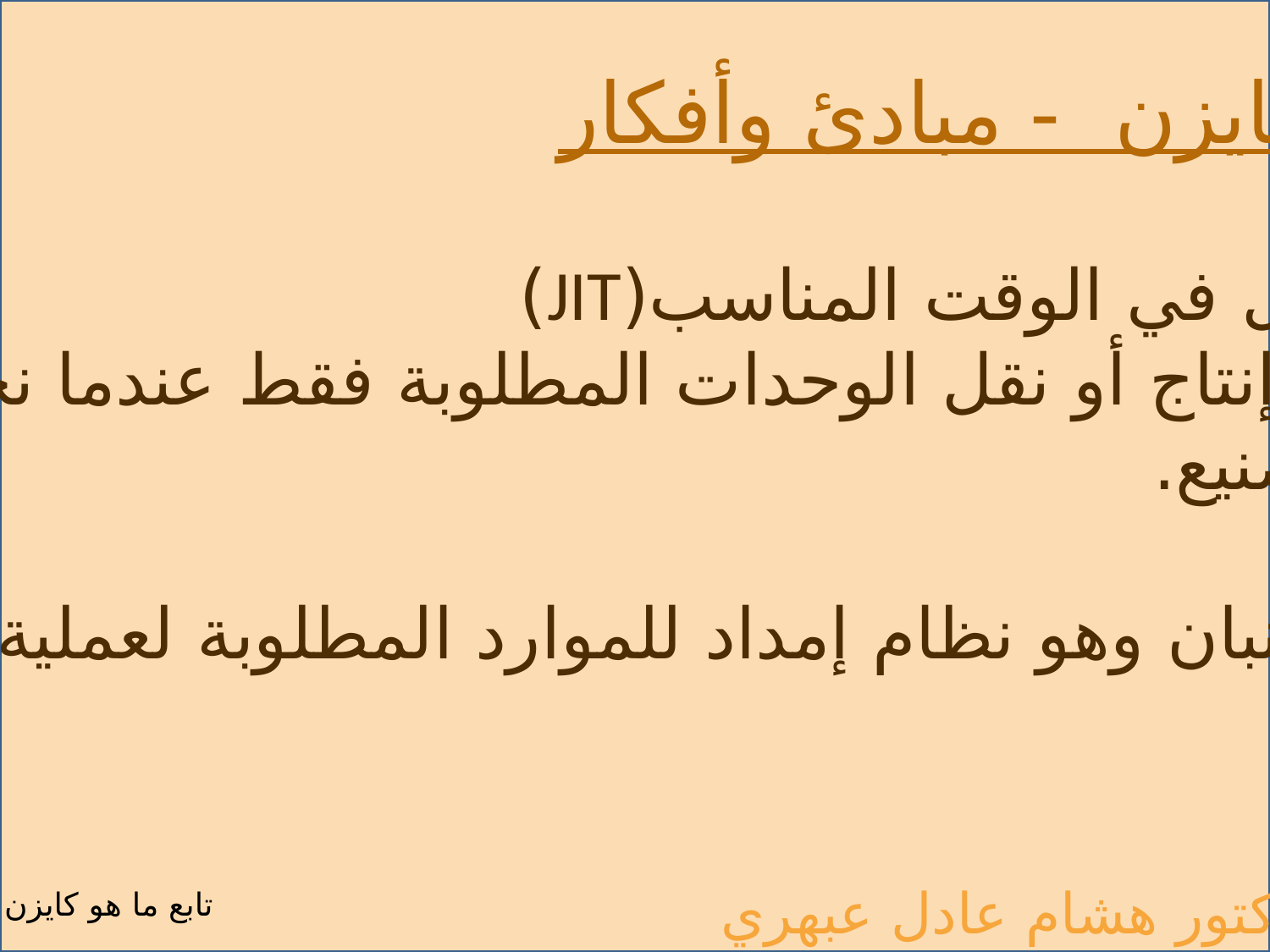

كايزن  - مبادئ وأفكار
1. مبدأ العمل في الوقت المناسب(JIT)
 وهو مفهوم إنتاج أو نقل الوحدات المطلوبة فقط عندما نحتاجها لجميع
 عمليات التصنيع.
2. نظام الكانبان وهو نظام إمداد للموارد المطلوبة لعملية التصنيع.
الدكتور هشام عادل عبهري
تابع ما هو كايزن